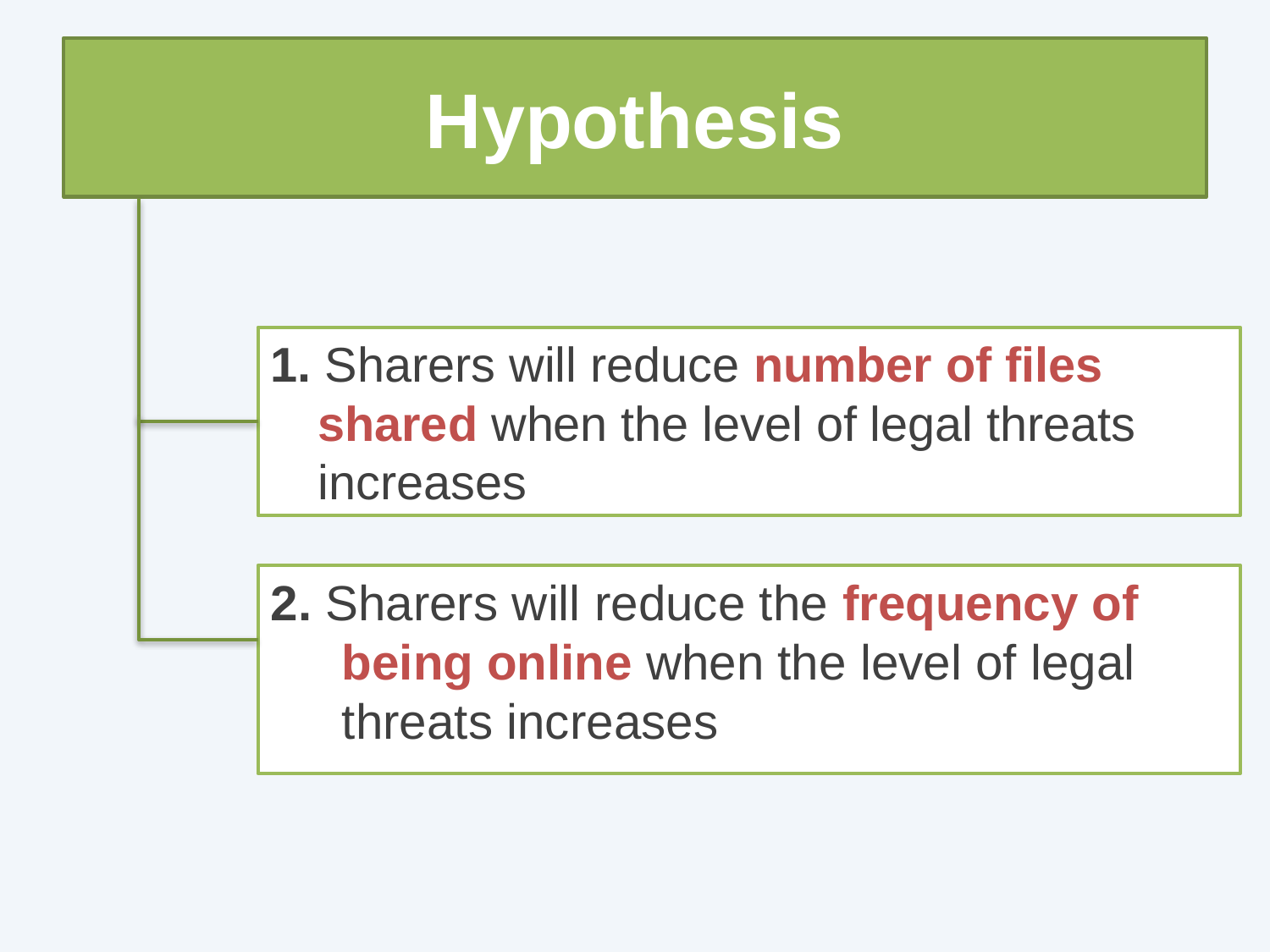

# Hypothesis
1. Sharers will reduce number of files shared when the level of legal threats increases

2. Sharers will reduce the frequency of being online when the level of legal threats increases